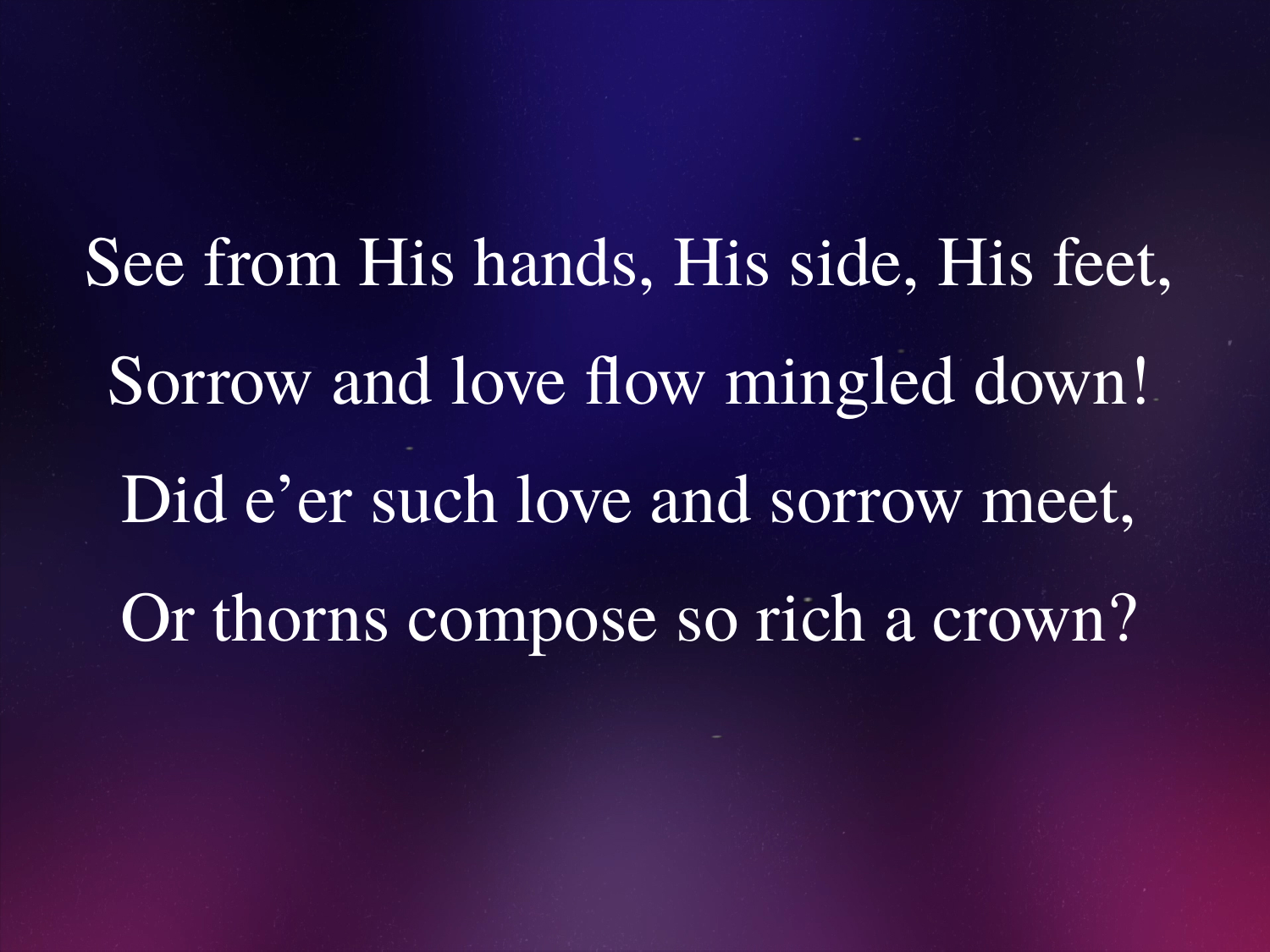

# See from His hands, His side, His feet, Sorrow and love flow mingled down! Did e’er such love and sorrow meet, Or thorns compose so rich a crown?